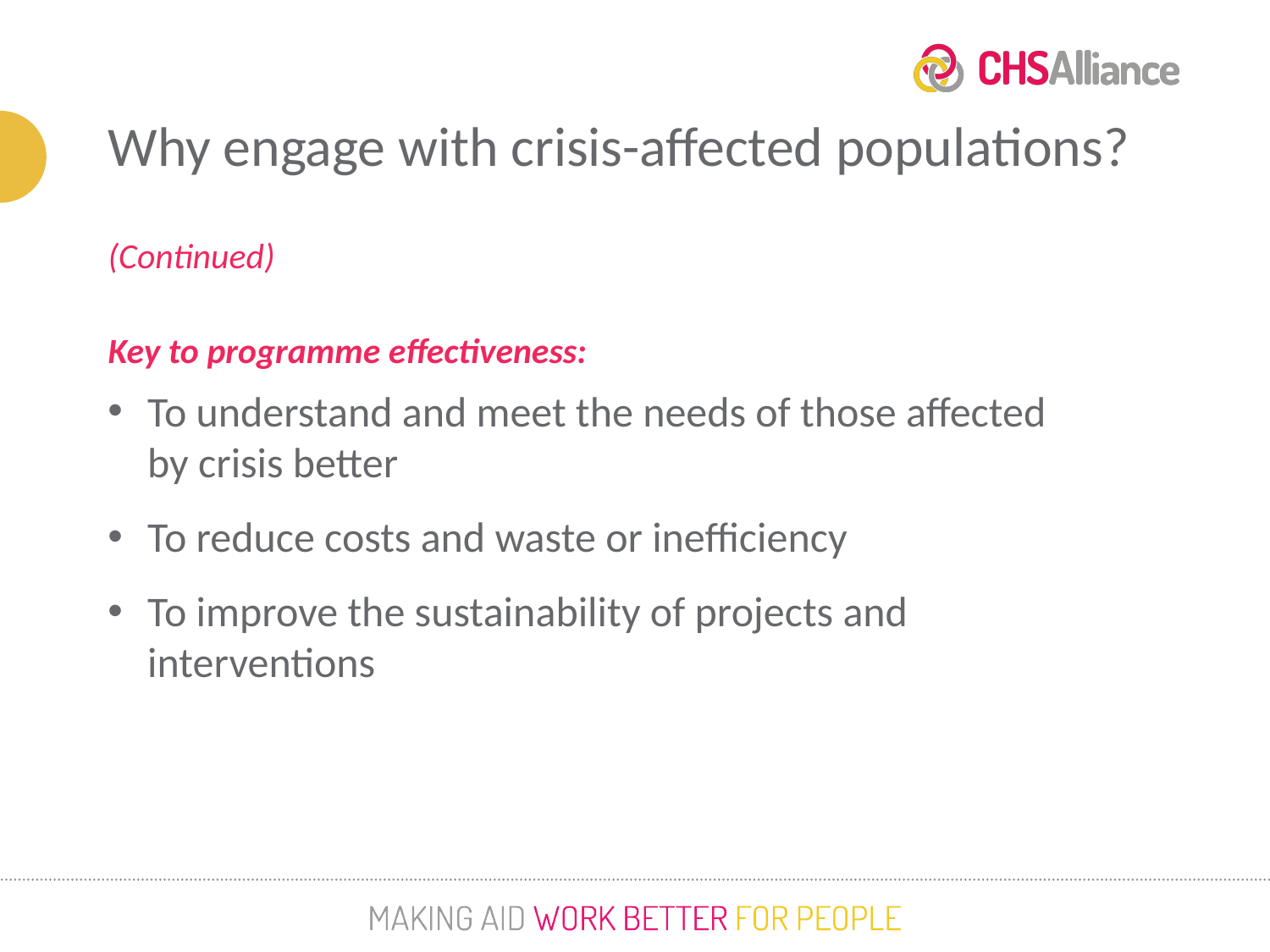

Why engage with crisis-affected populations?
(Continued)
Key to programme effectiveness:
To understand and meet the needs of those affected by crisis better
To reduce costs and waste or inefficiency
To improve the sustainability of projects and interventions